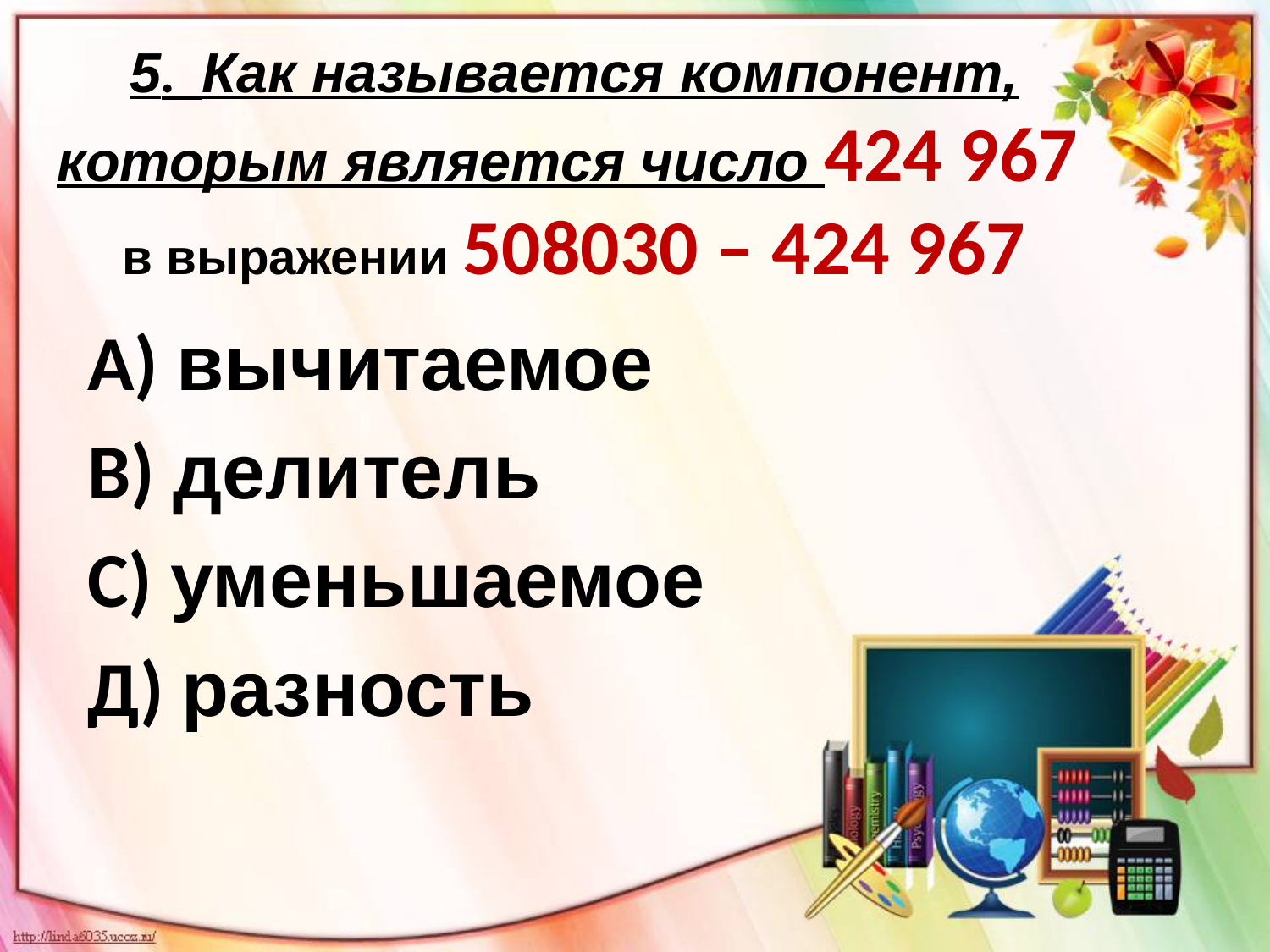

# 5.  Как называется компонент, которым является число 424 967 в выражении 508030 – 424 967
А) вычитаемое
В) делитель
С) уменьшаемое
Д) разность